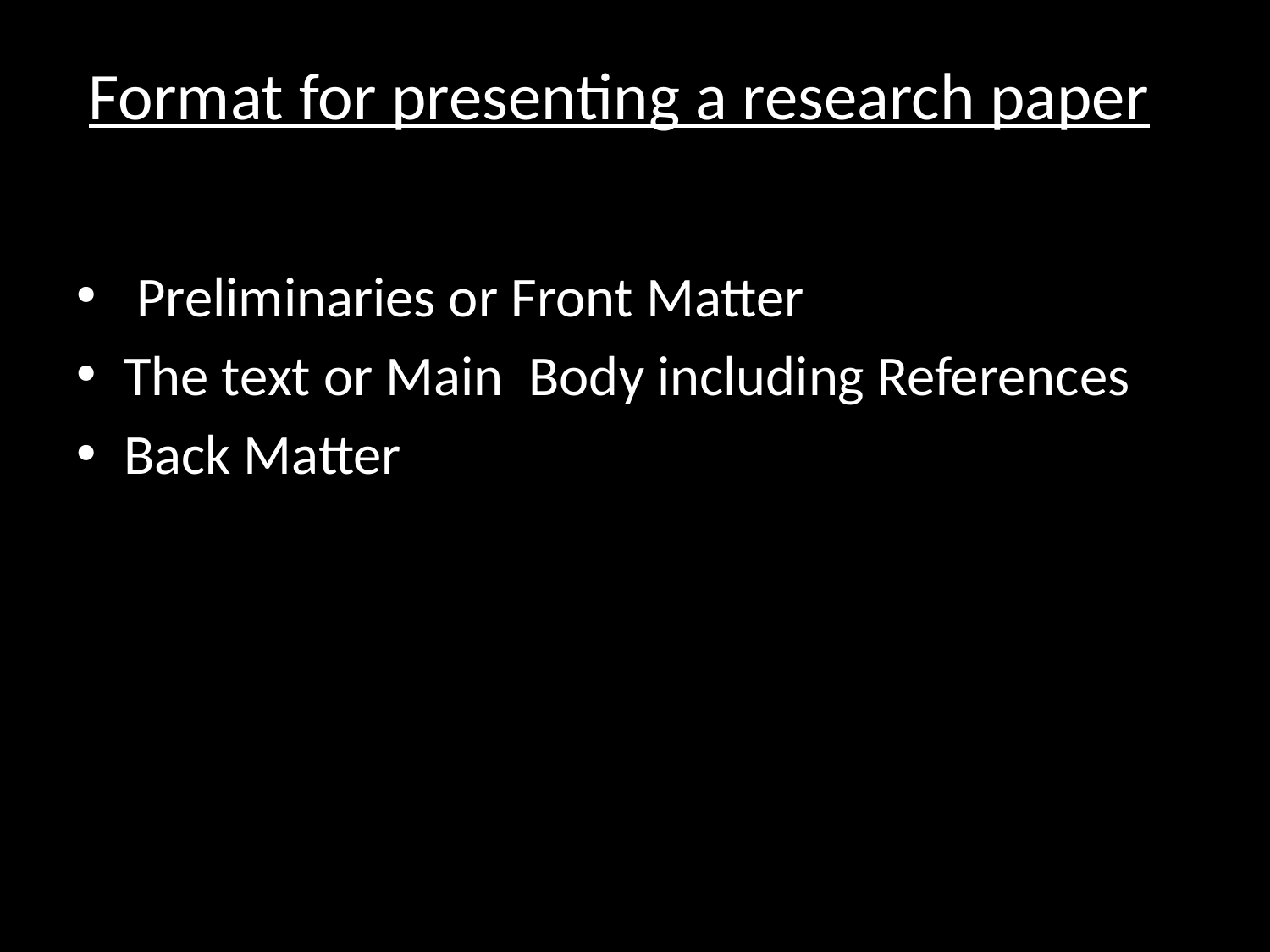

# Format for presenting a research paper
 Preliminaries or Front Matter
The text or Main  Body including References
Back Matter